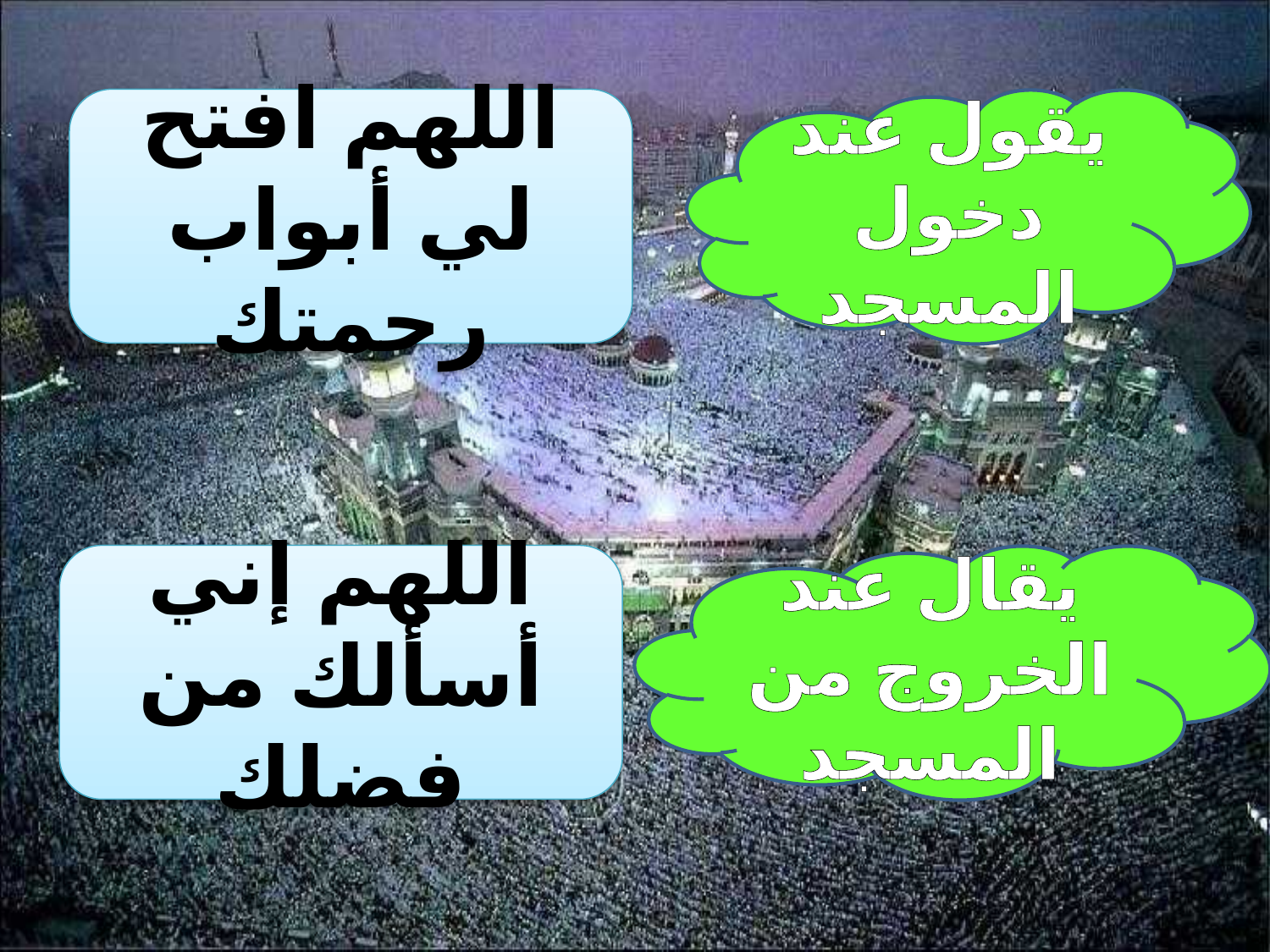

اللهم افتح لي أبواب رحمتك
يقول عند دخول المسجد
اللهم إني أسألك من فضلك
يقال عند الخروج من المسجد